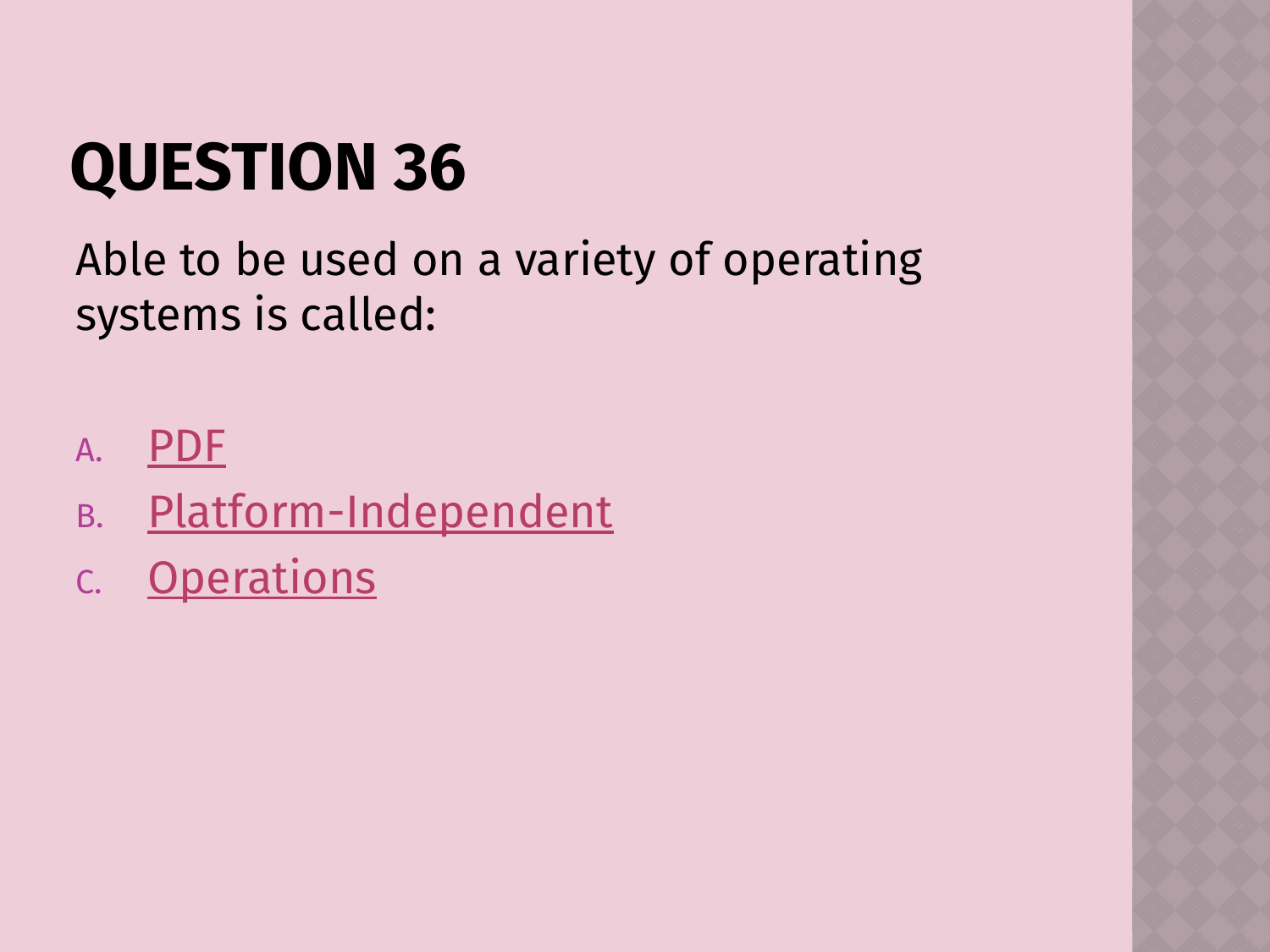

# Question 36
Able to be used on a variety of operating systems is called:

PDF
Platform-Independent
Operations